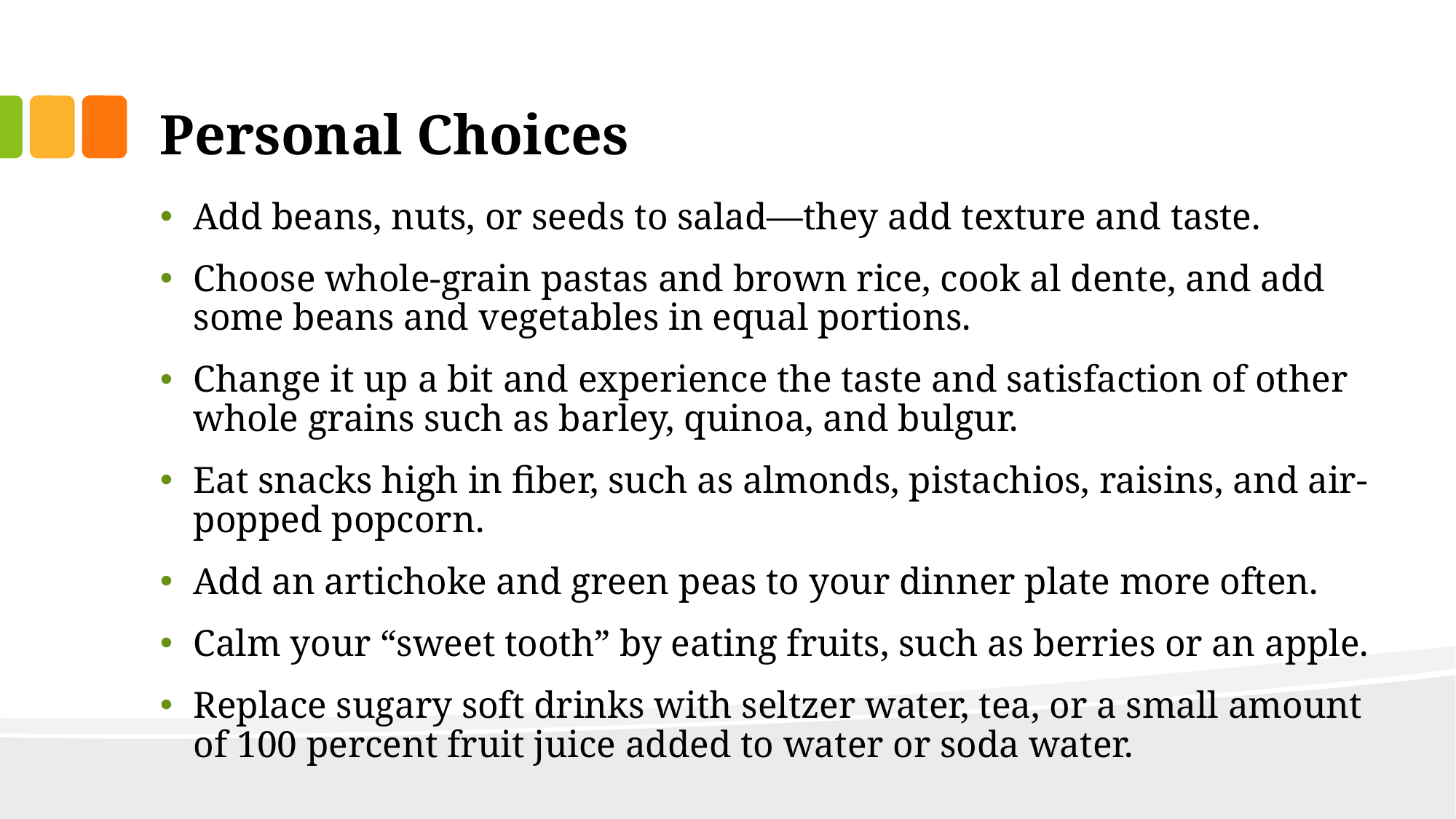

# Personal Choices
Add beans, nuts, or seeds to salad—they add texture and taste.
Choose whole-grain pastas and brown rice, cook al dente, and add some beans and vegetables in equal portions.
Change it up a bit and experience the taste and satisfaction of other whole grains such as barley, quinoa, and bulgur.
Eat snacks high in fiber, such as almonds, pistachios, raisins, and air-popped popcorn.
Add an artichoke and green peas to your dinner plate more often.
Calm your “sweet tooth” by eating fruits, such as berries or an apple.
Replace sugary soft drinks with seltzer water, tea, or a small amount of 100 percent fruit juice added to water or soda water.